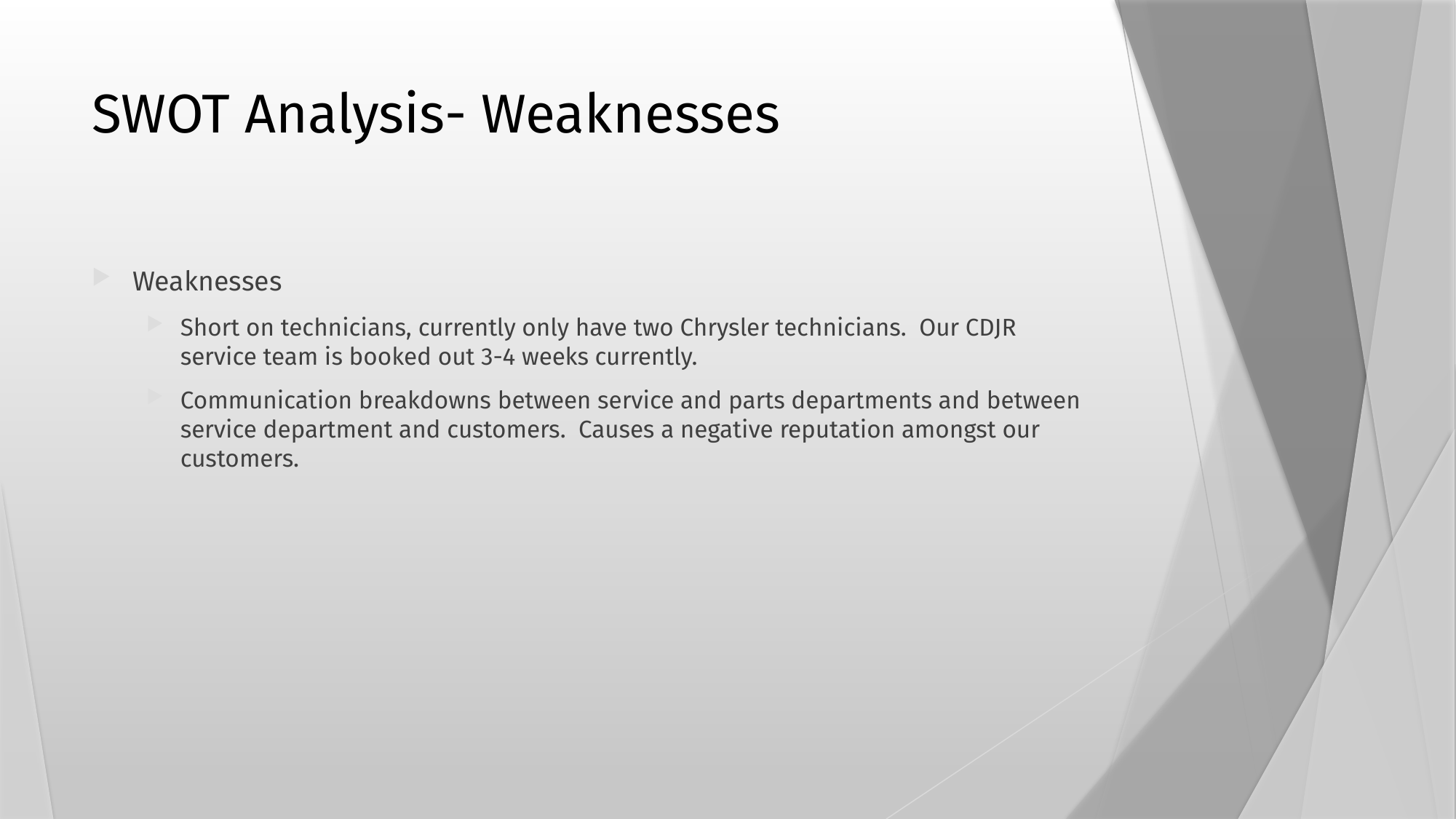

# SWOT Analysis- Weaknesses
Weaknesses
Short on technicians, currently only have two Chrysler technicians.  Our CDJR service team is booked out 3-4 weeks currently.
Communication breakdowns between service and parts departments and between service department and customers.  Causes a negative reputation amongst our customers.